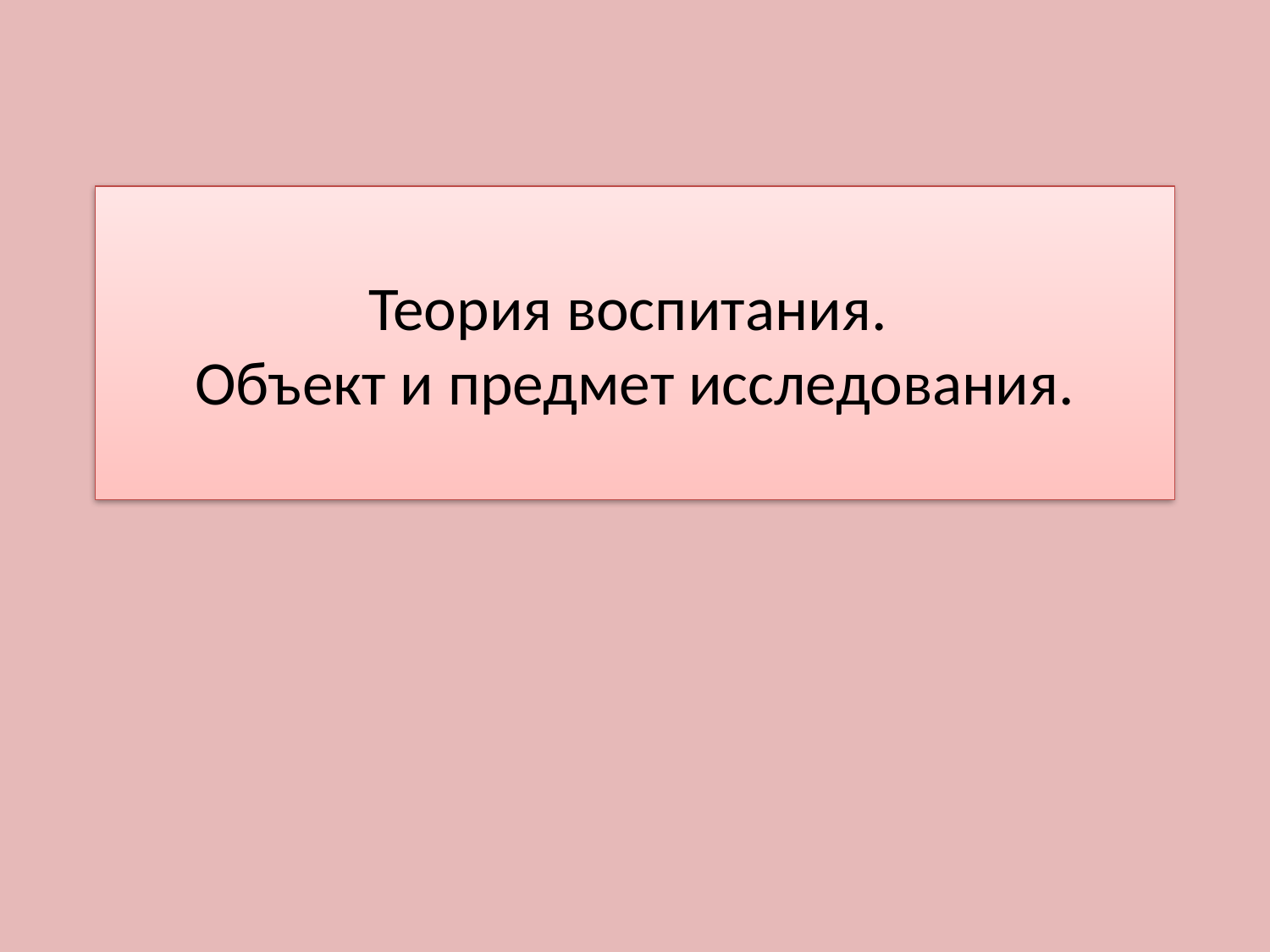

# Теория воспитания. Объект и предмет исследования.